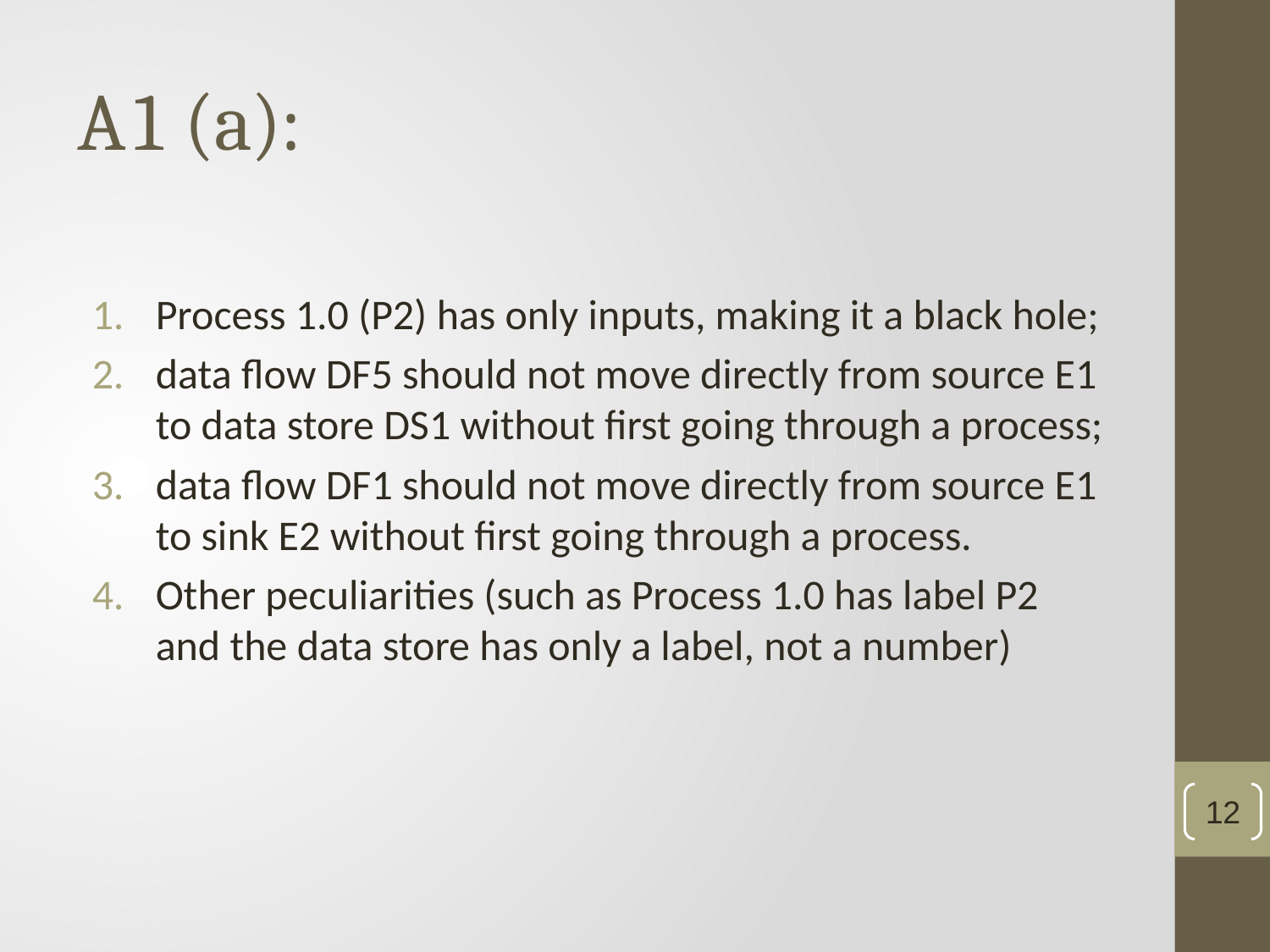

# A1 (a):

Process 1.0 (P2) has only inputs, making it a black hole;
data flow DF5 should not move directly from source E1 to data store DS1 without first going through a process;
data flow DF1 should not move directly from source E1 to sink E2 without first going through a process.
Other peculiarities (such as Process 1.0 has label P2 and the data store has only a label, not a number)
12